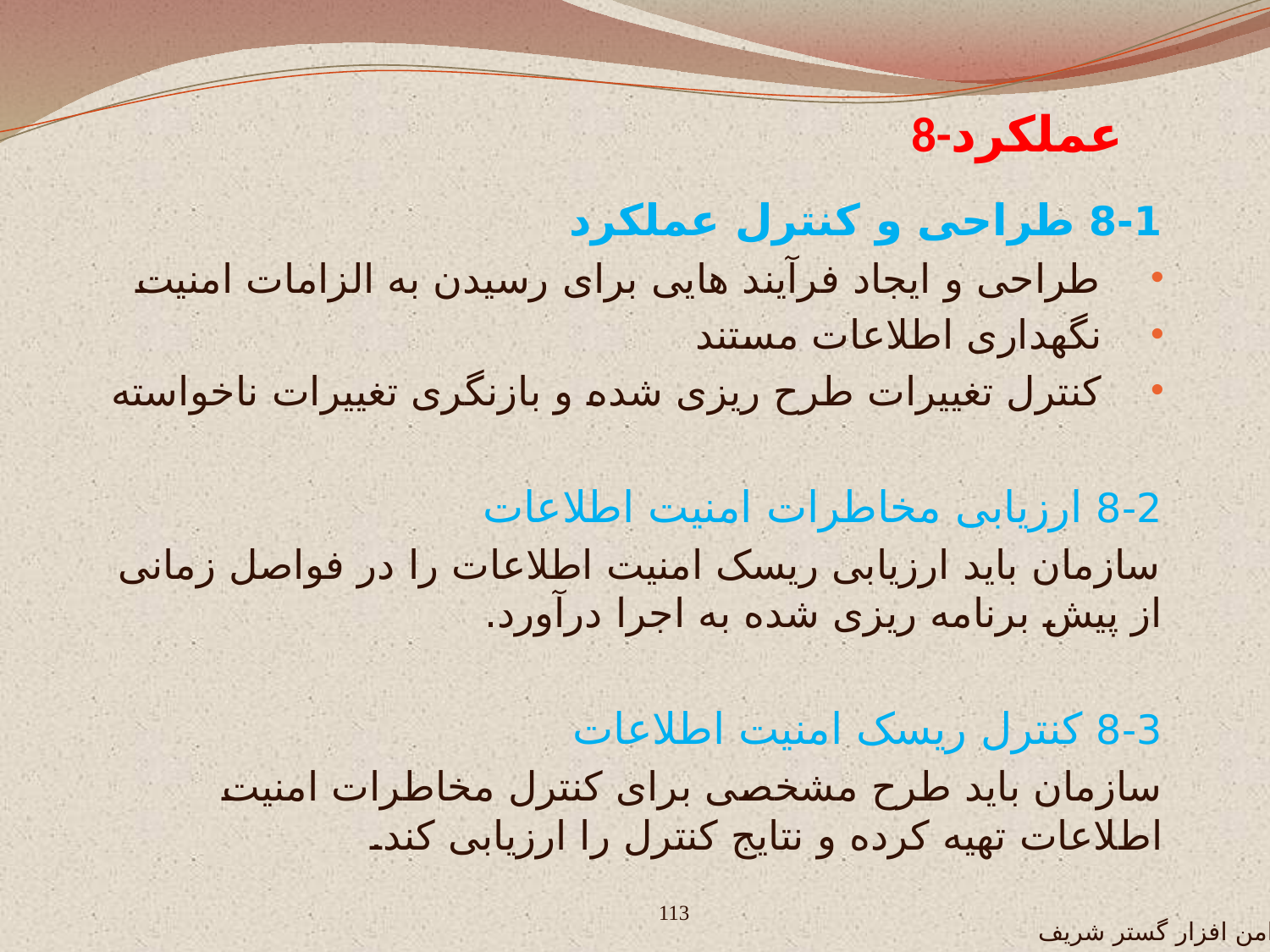

# 8-عملکرد
8-1 طراحی و کنترل عملکرد
طراحی و ایجاد فرآیند هایی برای رسیدن به الزامات امنیت
نگهداری اطلاعات مستند
کنترل تغییرات طرح ریزی شده و بازنگری تغییرات ناخواسته

8-2 ارزیابی مخاطرات امنیت اطلاعات
سازمان باید ارزیابی ریسک امنیت اطلاعات را در فواصل زمانی از پیش برنامه ریزی شده به اجرا درآورد.

8-3 کنترل ریسک امنیت اطلاعات
سازمان باید طرح مشخصی برای کنترل مخاطرات امنیت اطلاعات تهیه کرده و نتایج کنترل را ارزیابی کند.